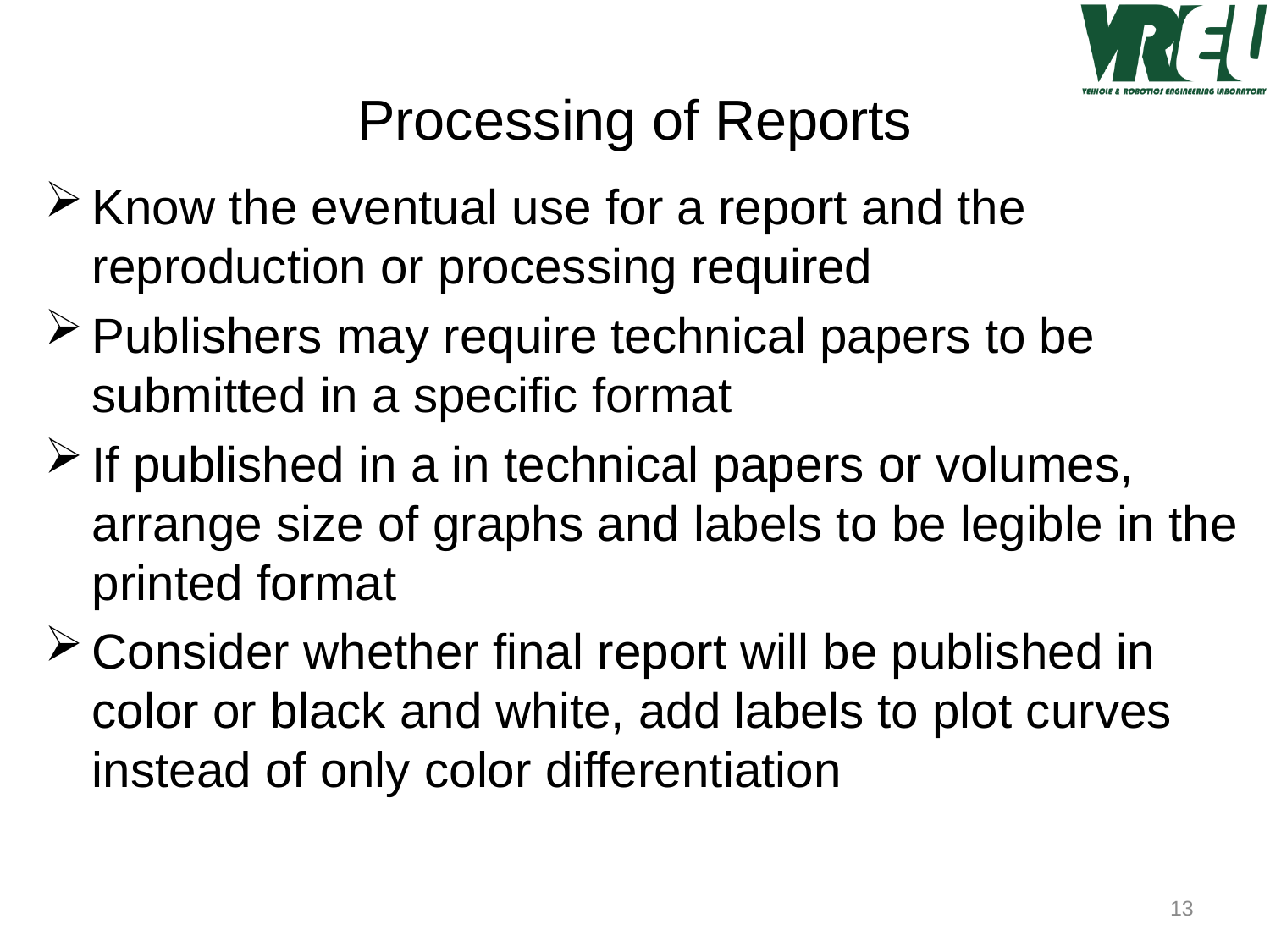

# Processing of Reports
Know the eventual use for a report and the reproduction or processing required
Publishers may require technical papers to be submitted in a specific format
If published in a in technical papers or volumes, arrange size of graphs and labels to be legible in the printed format
Consider whether final report will be published in color or black and white, add labels to plot curves instead of only color differentiation

13